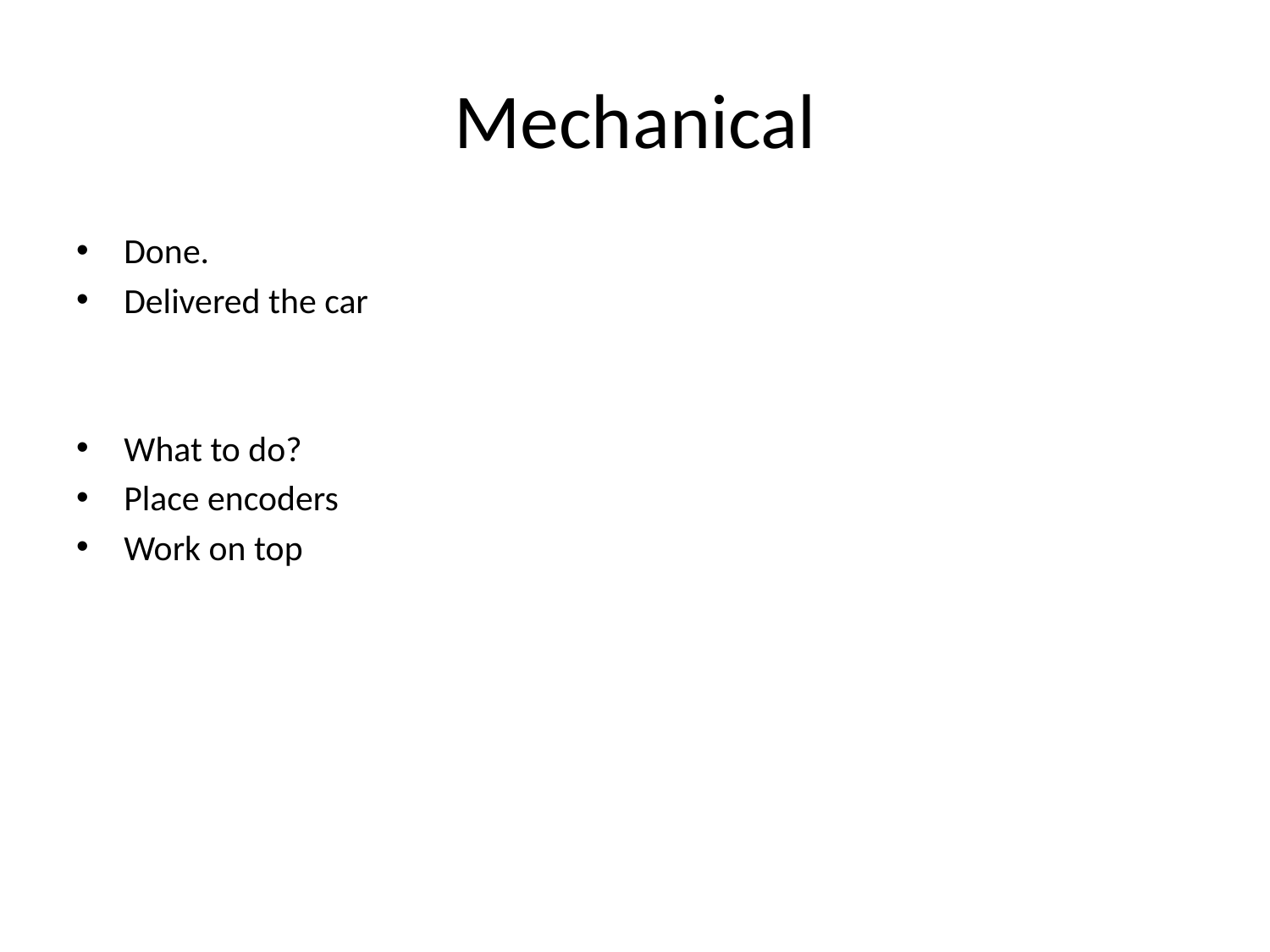

# Mechanical
Done.
Delivered the car

What to do?
Place encoders
Work on top